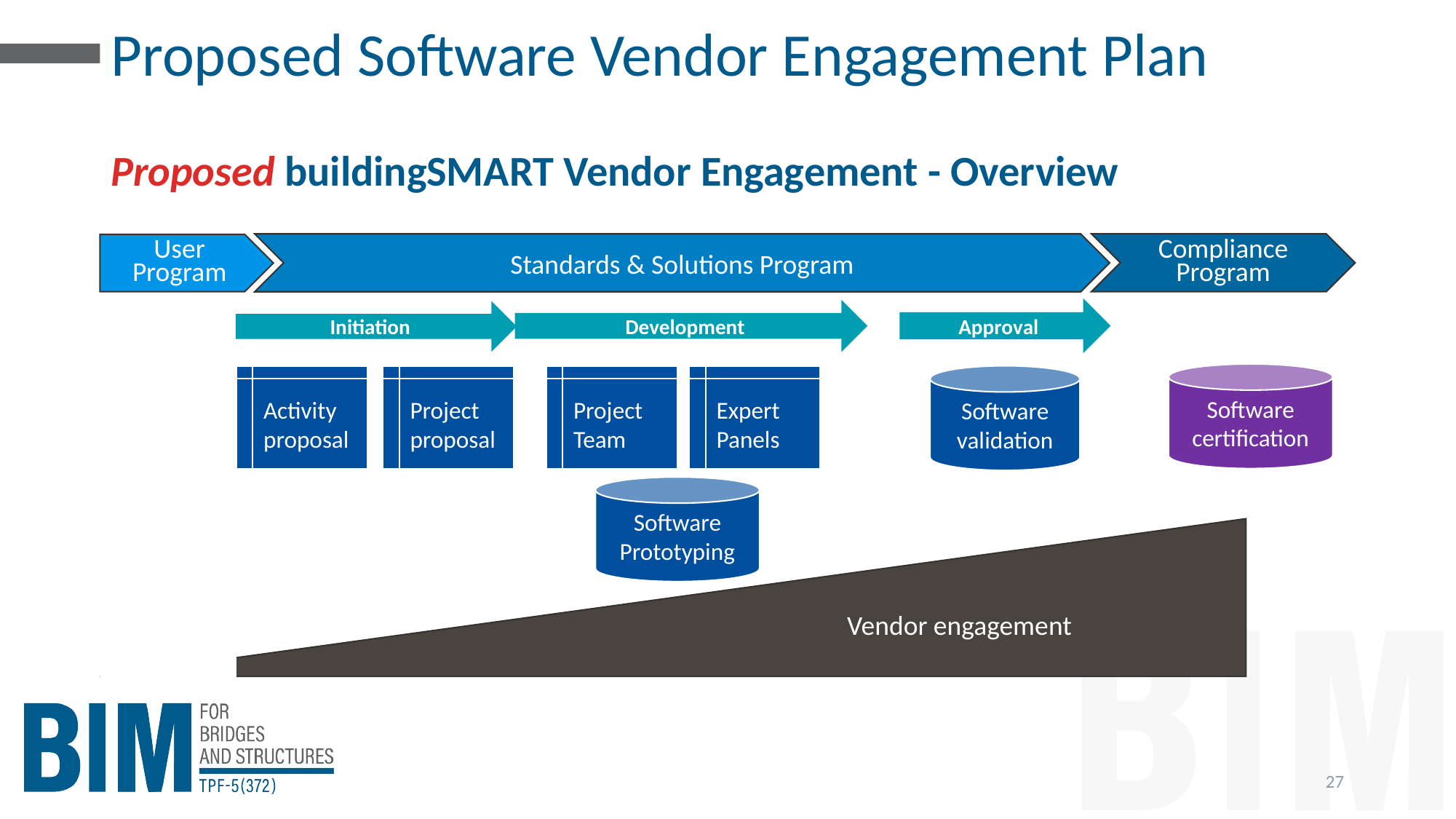

# Proposed Software Vendor Engagement Plan
Vendor engagement
Proposed buildingSMART Vendor Engagement - Overview
Compliance Program
Standards & Solutions Program
User Program
Approval
Development
Initiation
Software certification
Activity
proposal
Project
proposal
Project Team
Expert
Panels
Software validation
Software Prototyping

27